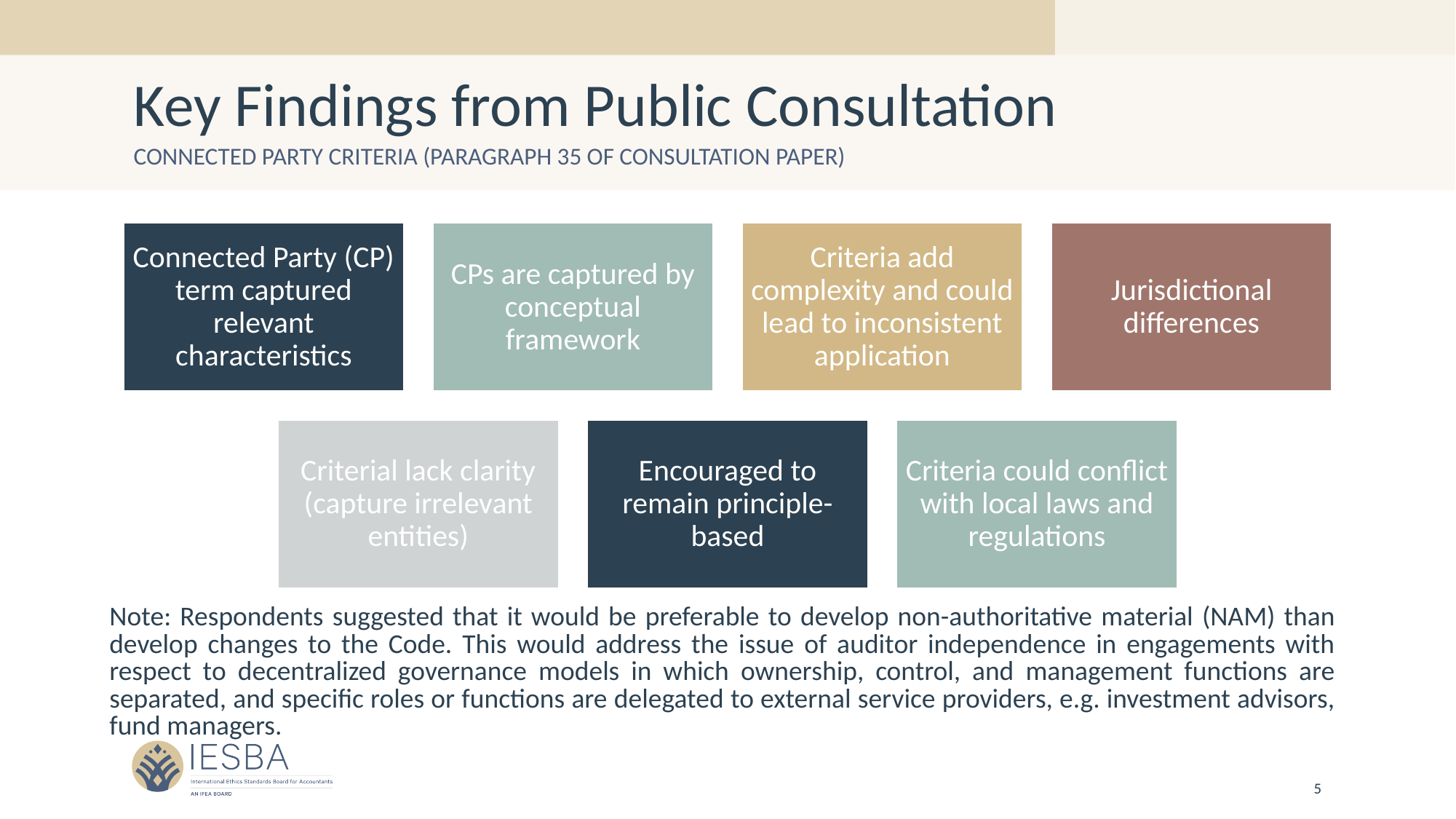

# Key Findings from Public Consultation
Connected party criteria (paragraph 35 of consultation paper)
Connected Party (CP) term captured relevant characteristics
CPs are captured by conceptual framework
Criteria add complexity and could lead to inconsistent application
Jurisdictional differences
Criterial lack clarity (capture irrelevant entities)
Encouraged to remain principle-based
Criteria could conflict with local laws and regulations
Note: Respondents suggested that it would be preferable to develop non-authoritative material (NAM) than develop changes to the Code. This would address the issue of auditor independence in engagements with respect to decentralized governance models in which ownership, control, and management functions are separated, and specific roles or functions are delegated to external service providers, e.g. investment advisors, fund managers.
5